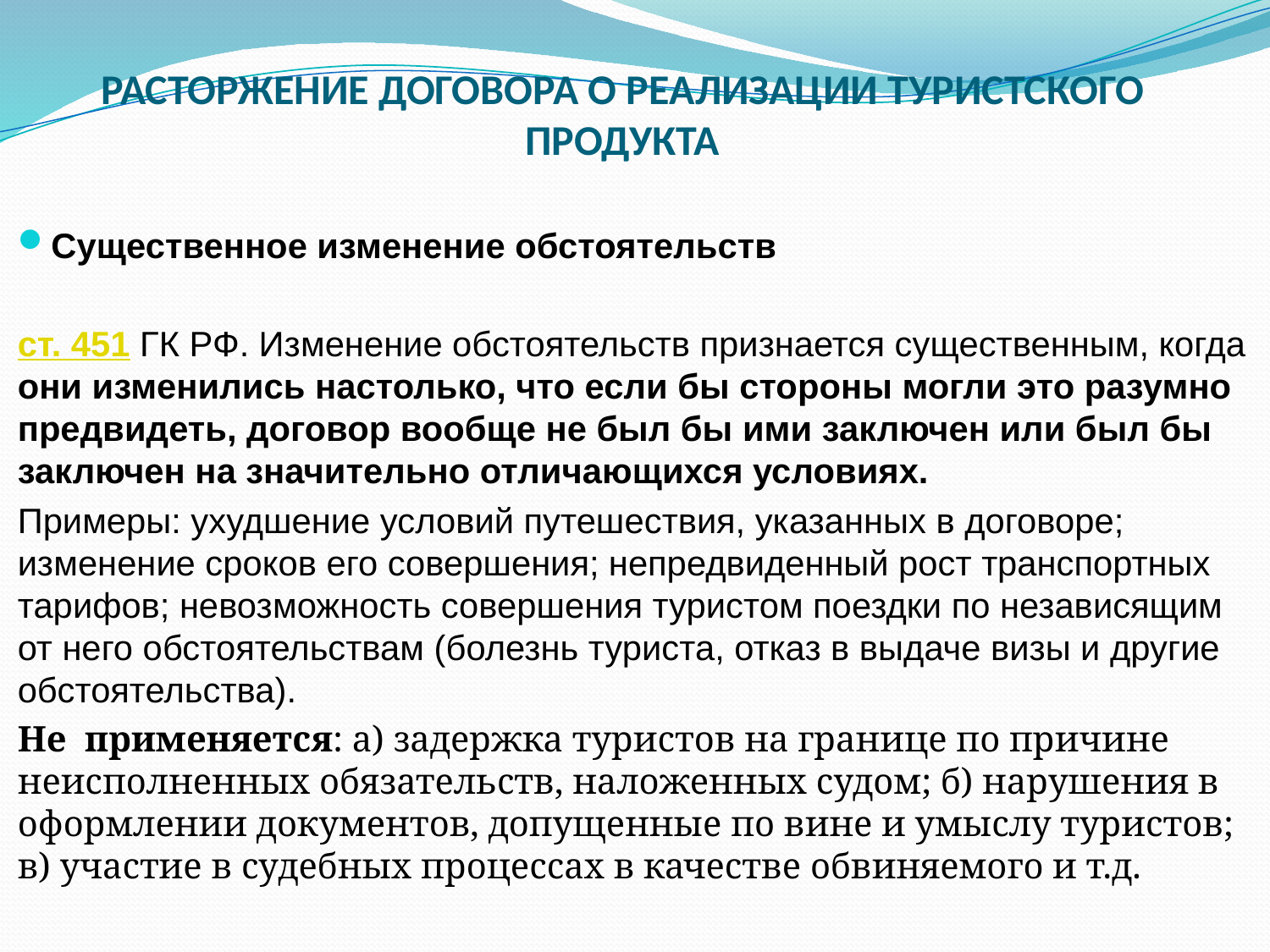

РАСТОРЖЕНИЕ ДОГОВОРА О РЕАЛИЗАЦИИ ТУРИСТСКОГО ПРОДУКТА

Существенное изменение обстоятельств

ст. 451 ГК РФ. Изменение обстоятельств признается существенным, когда они изменились настолько, что если бы стороны могли это разумно предвидеть, договор вообще не был бы ими заключен или был бы заключен на значительно отличающихся условиях.
Примеры: ухудшение условий путешествия, указанных в договоре; изменение сроков его совершения; непредвиденный рост транспортных тарифов; невозможность совершения туристом поездки по независящим от него обстоятельствам (болезнь туриста, отказ в выдаче визы и другие обстоятельства).
Не  применяется: а) задержка туристов на границе по причине неисполненных обязательств, наложенных судом; б) нарушения в оформлении документов, допущенные по вине и умыслу туристов; в) участие в судебных процессах в качестве обвиняемого и т.д.